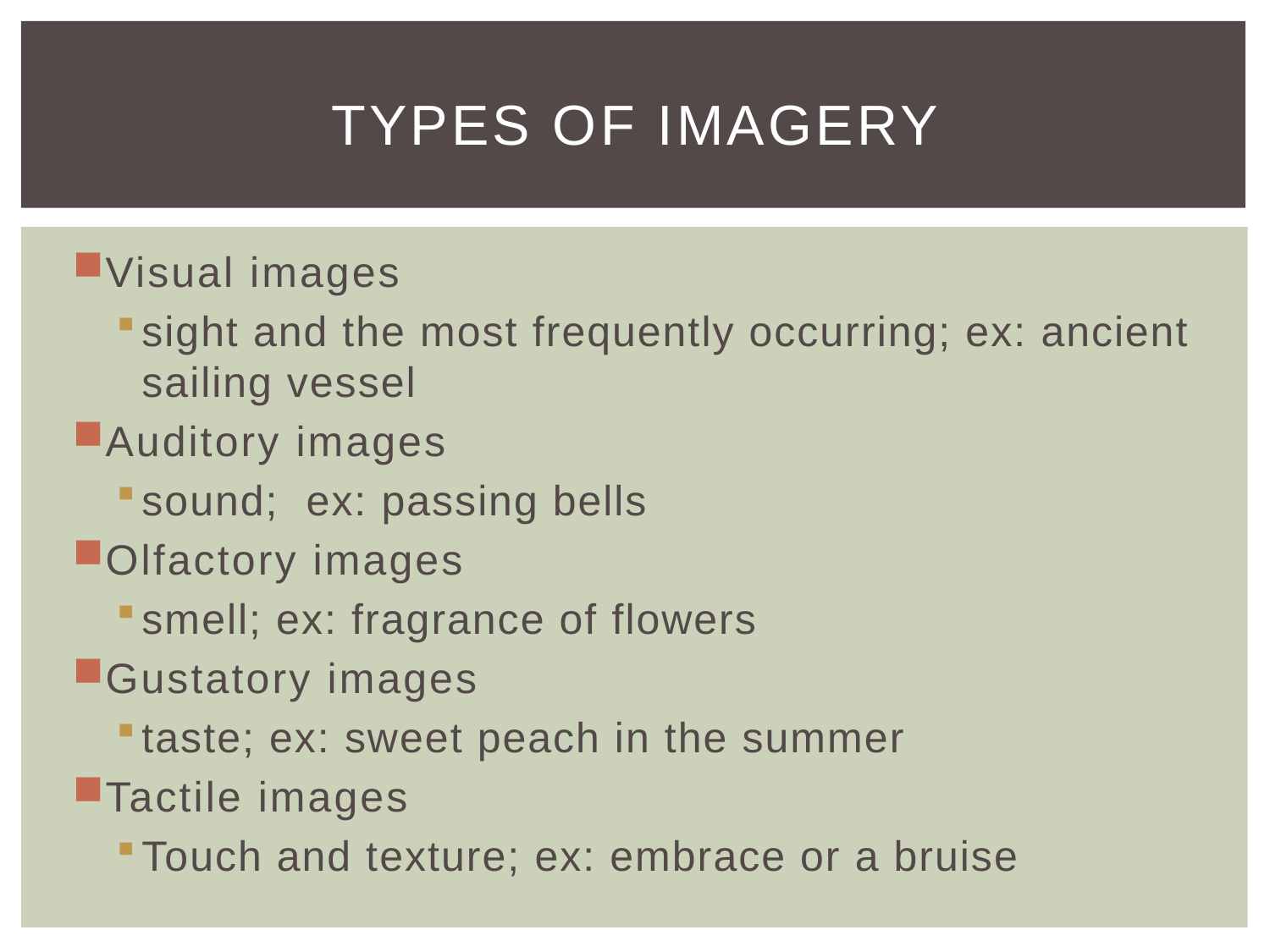

# Types of Imagery
Visual images
sight and the most frequently occurring; ex: ancient sailing vessel
Auditory images
sound;  ex: passing bells
Olfactory images
smell; ex: fragrance of flowers
Gustatory images
taste; ex: sweet peach in the summer
Tactile images
Touch and texture; ex: embrace or a bruise